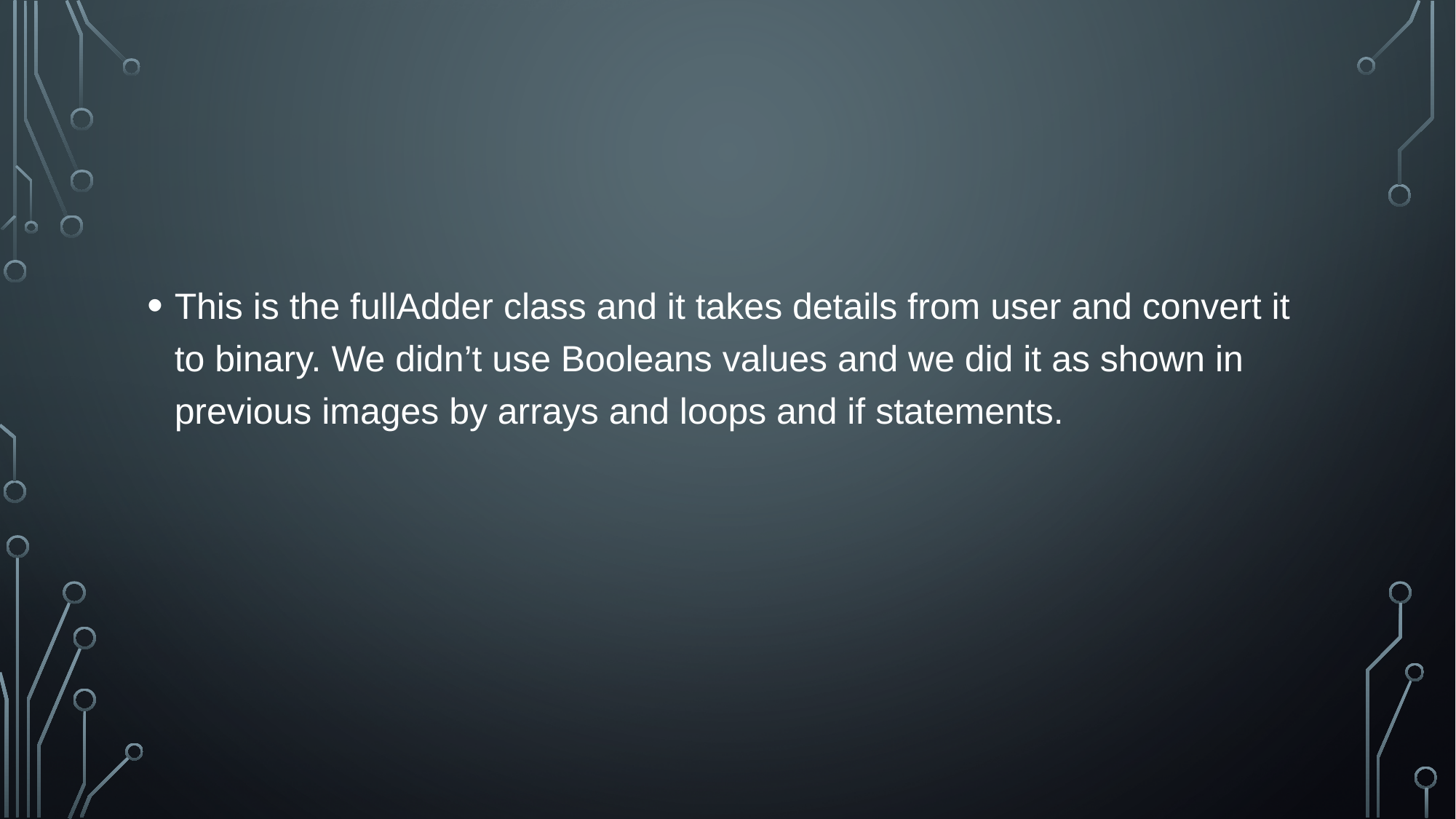

This is the fullAdder class and it takes details from user and convert it to binary. We didn’t use Booleans values and we did it as shown in previous images by arrays and loops and if statements.